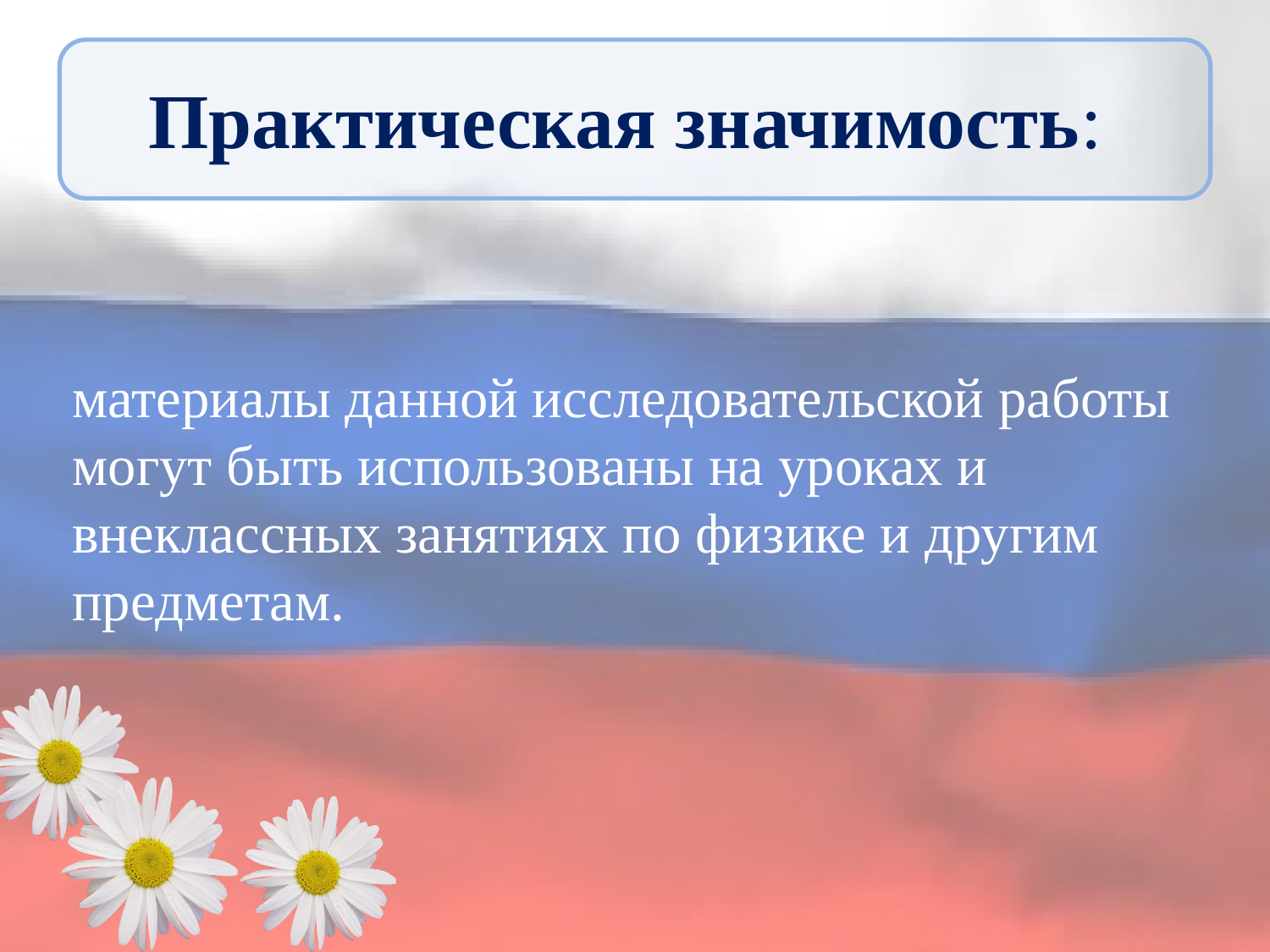

# Практическая значимость:

материалы данной исследовательской работы могут быть использованы на уроках и внеклассных занятиях по физике и другим предметам.